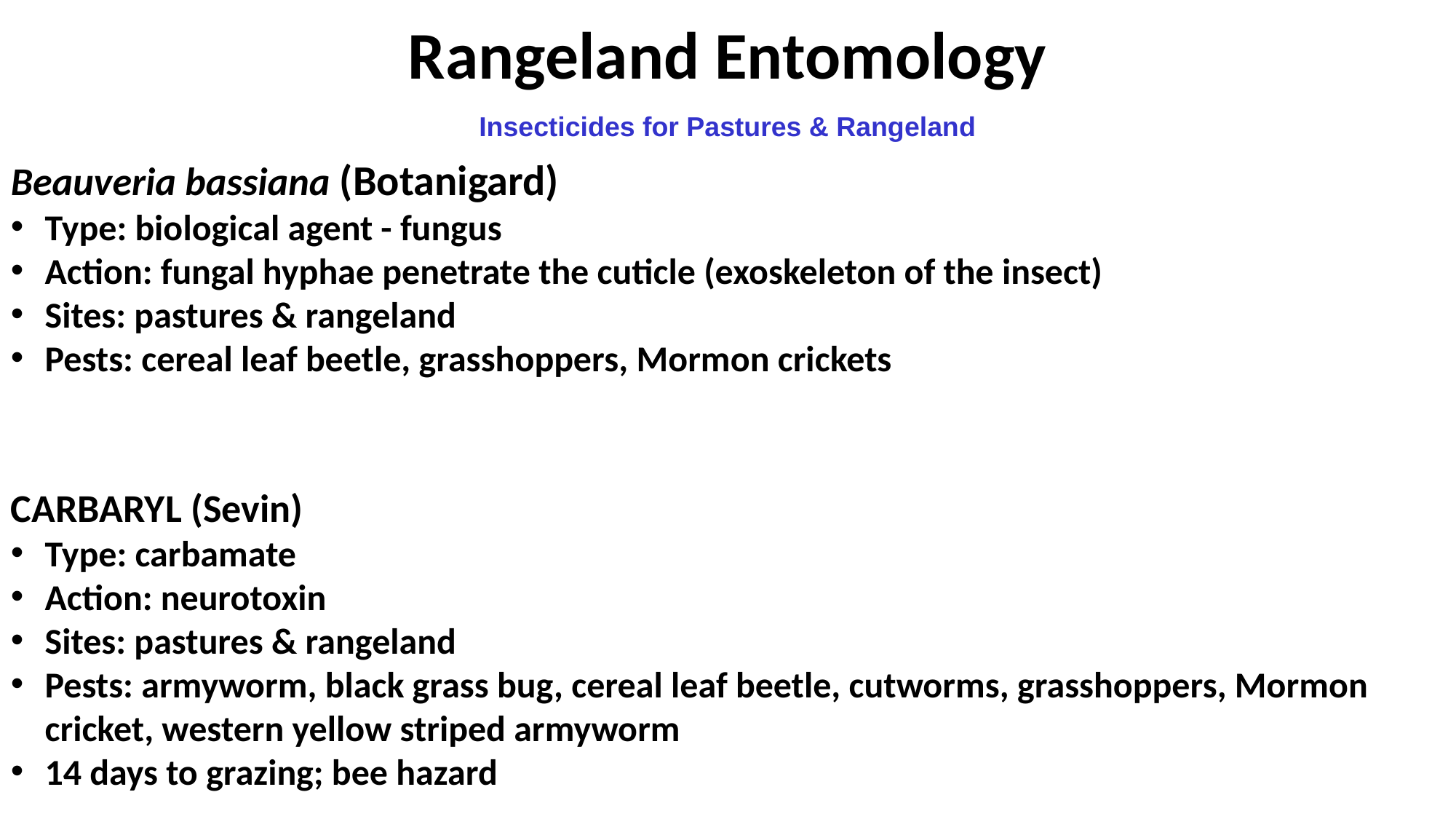

Rangeland Entomology
Insecticides for Pastures & Rangeland
Beauveria bassiana (Botanigard)
Type: biological agent - fungus
Action: fungal hyphae penetrate the cuticle (exoskeleton of the insect)
Sites: pastures & rangeland
Pests: cereal leaf beetle, grasshoppers, Mormon crickets
CARBARYL (Sevin)
Type: carbamate
Action: neurotoxin
Sites: pastures & rangeland
Pests: armyworm, black grass bug, cereal leaf beetle, cutworms, grasshoppers, Mormon cricket, western yellow striped armyworm
14 days to grazing; bee hazard